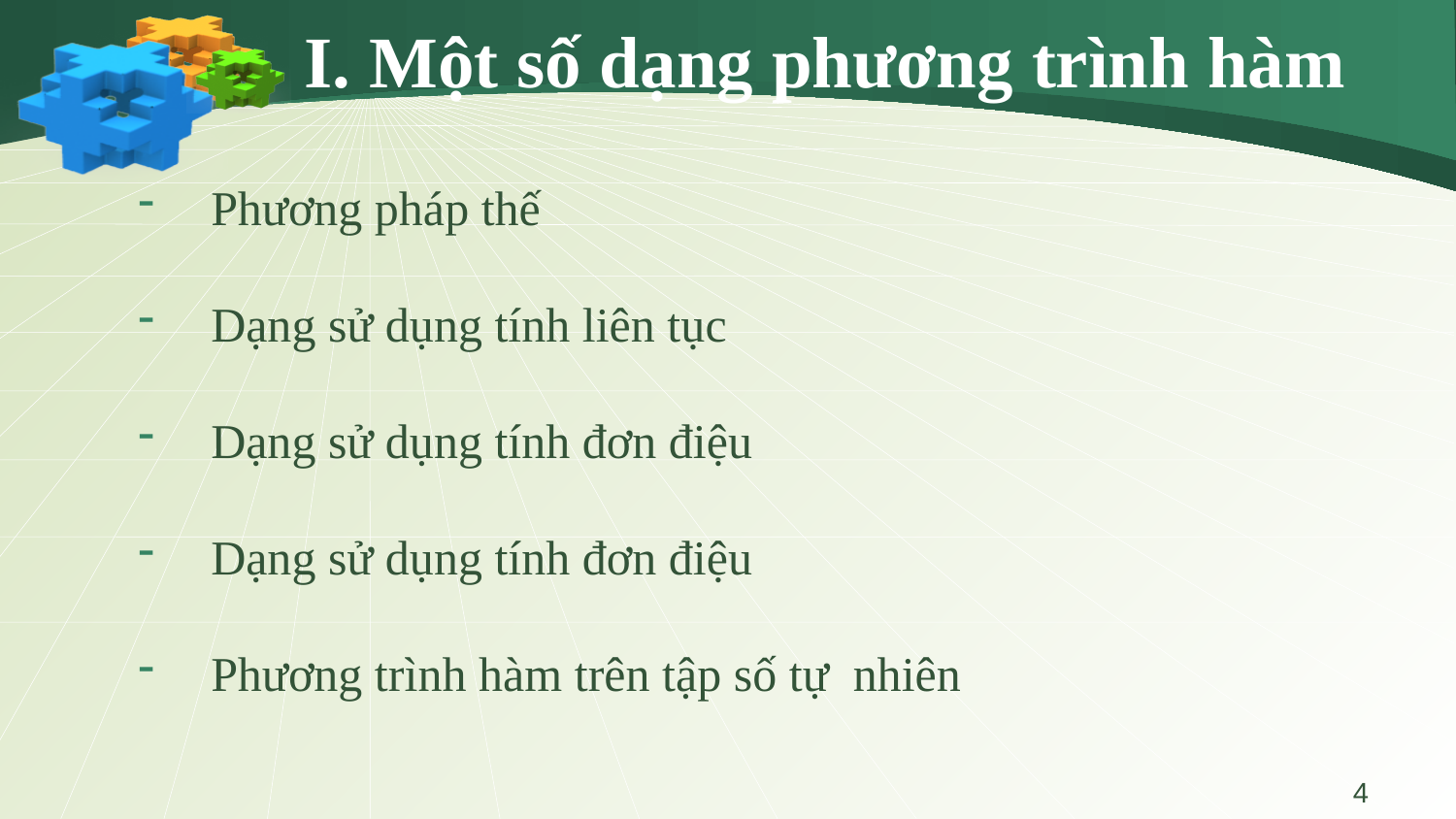

# I. Một số dạng phương trình hàm

Phương pháp thế

Dạng sử dụng tính liên tục

Dạng sử dụng tính đơn điệu

Dạng sử dụng tính đơn điệu

Phương trình hàm trên tập số tự  nhiên

4